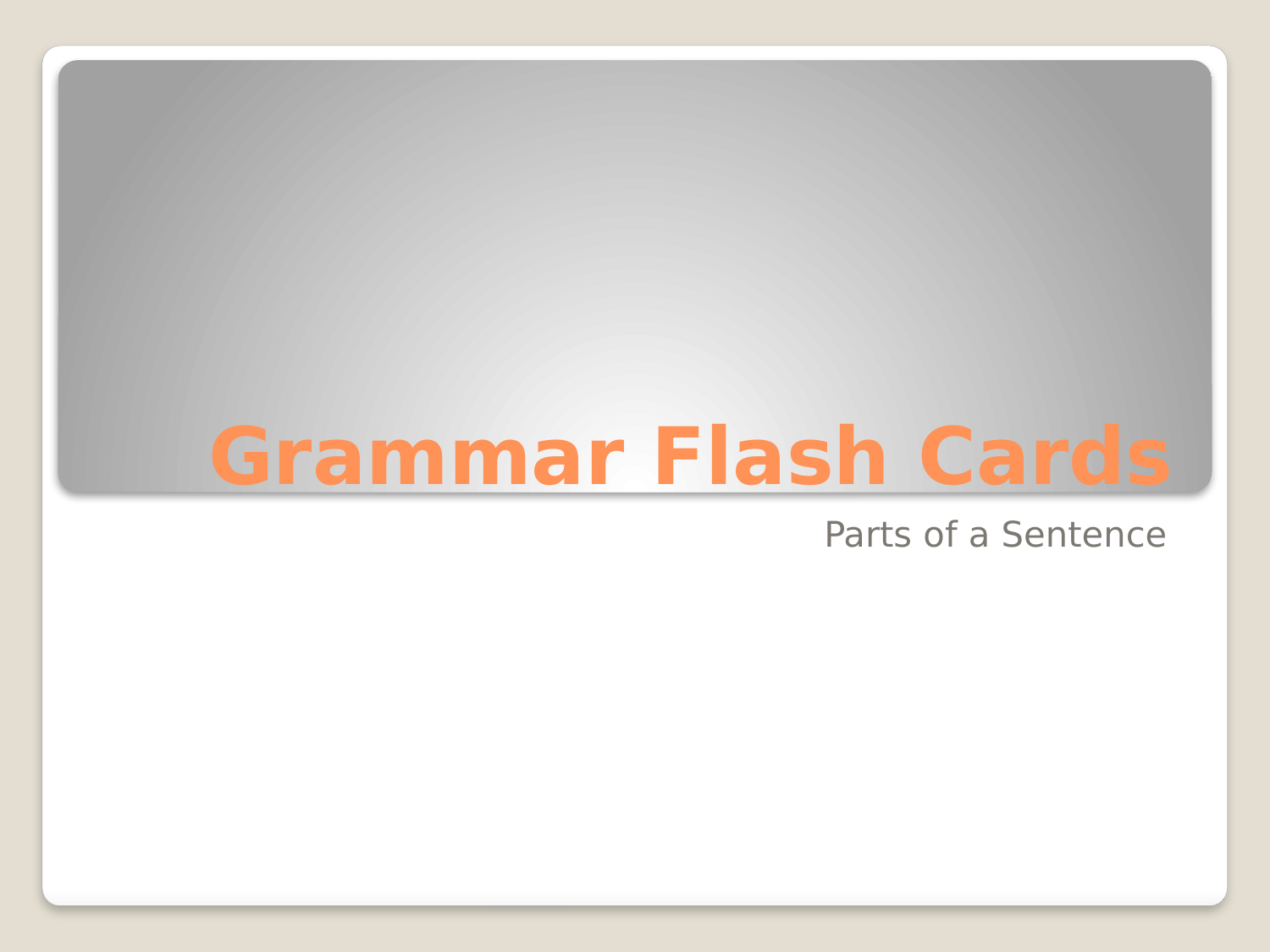

# Grammar Flash Cards
Parts of a Sentence